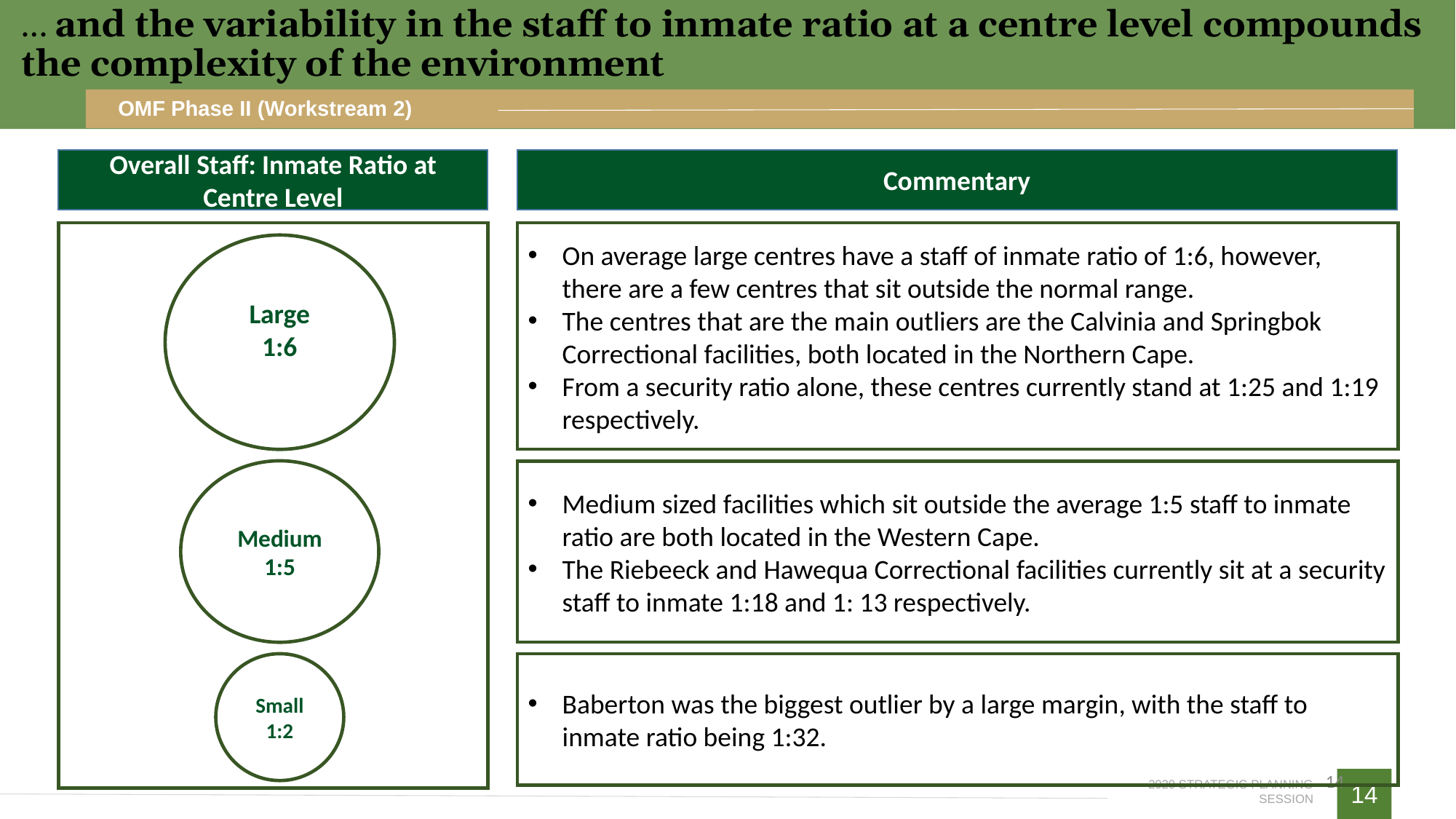

… and the variability in the staff to inmate ratio at a centre level compounds the complexity of the environment
OMF Phase II (Workstream 2)
Overall Staff: Inmate Ratio at Centre Level
Commentary

On average large centres have a staff of inmate ratio of 1:6, however, there are a few centres that sit outside the normal range.
The centres that are the main outliers are the Calvinia and Springbok Correctional facilities, both located in the Northern Cape.
From a security ratio alone, these centres currently stand at 1:25 and 1:19 respectively.
Large
1:6

Medium
1:5
Medium sized facilities which sit outside the average 1:5 staff to inmate ratio are both located in the Western Cape.
The Riebeeck and Hawequa Correctional facilities currently sit at a security staff to inmate 1:18 and 1: 13 respectively.
Baberton was the biggest outlier by a large margin, with the staff to inmate ratio being 1:32.
Small
1:2
14